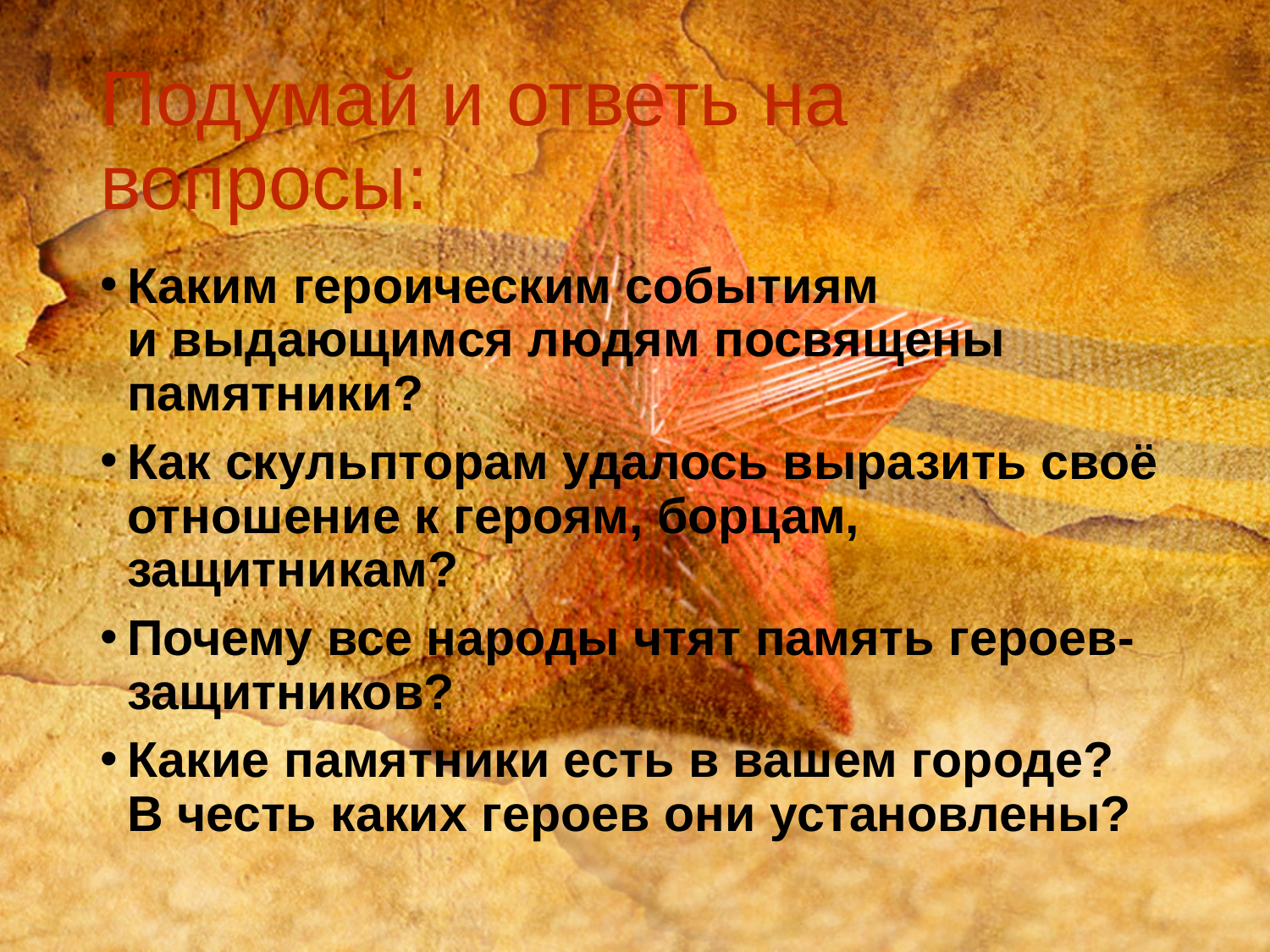

# Подумай и ответь на вопросы:
Каким героическим событиям и выдающимся людям посвящены памятники?
Как скульпторам удалось выразить своё отношение к героям, борцам, защитникам?
Почему все народы чтят память героев-защитников?
Какие памятники есть в вашем городе? В честь каких героев они установлены?